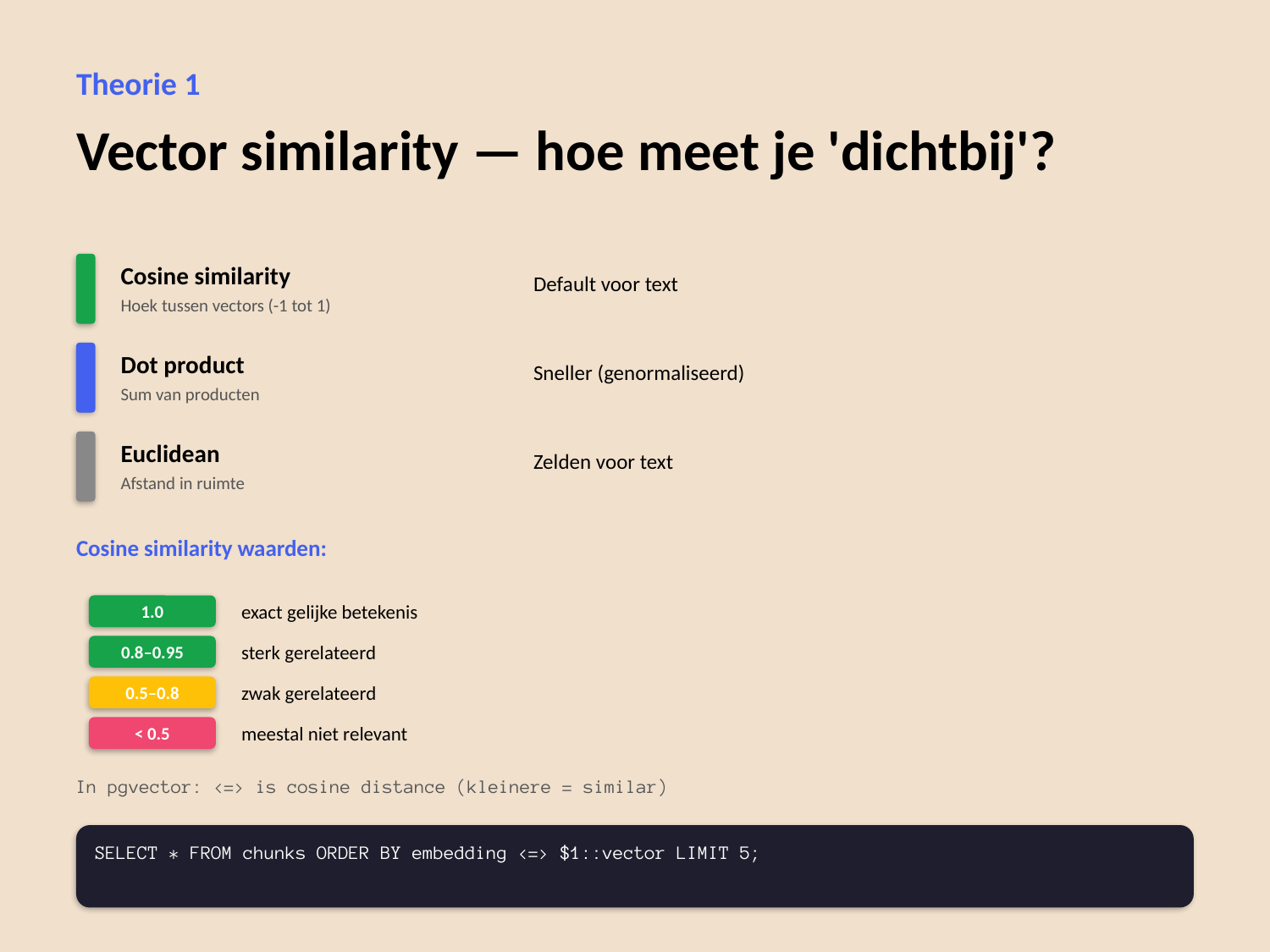

Theorie 1
Vector similarity — hoe meet je 'dichtbij'?

Cosine similarity
Default voor text
Hoek tussen vectors (-1 tot 1)

Dot product
Sneller (genormaliseerd)
Sum van producten

Euclidean
Zelden voor text
Afstand in ruimte
Cosine similarity waarden:

1.0
exact gelijke betekenis

0.8–0.95
sterk gerelateerd

0.5–0.8
zwak gerelateerd

< 0.5
meestal niet relevant
In pgvector: <=> is cosine distance (kleinere = similar)

SELECT * FROM chunks ORDER BY embedding <=> $1::vector LIMIT 5;